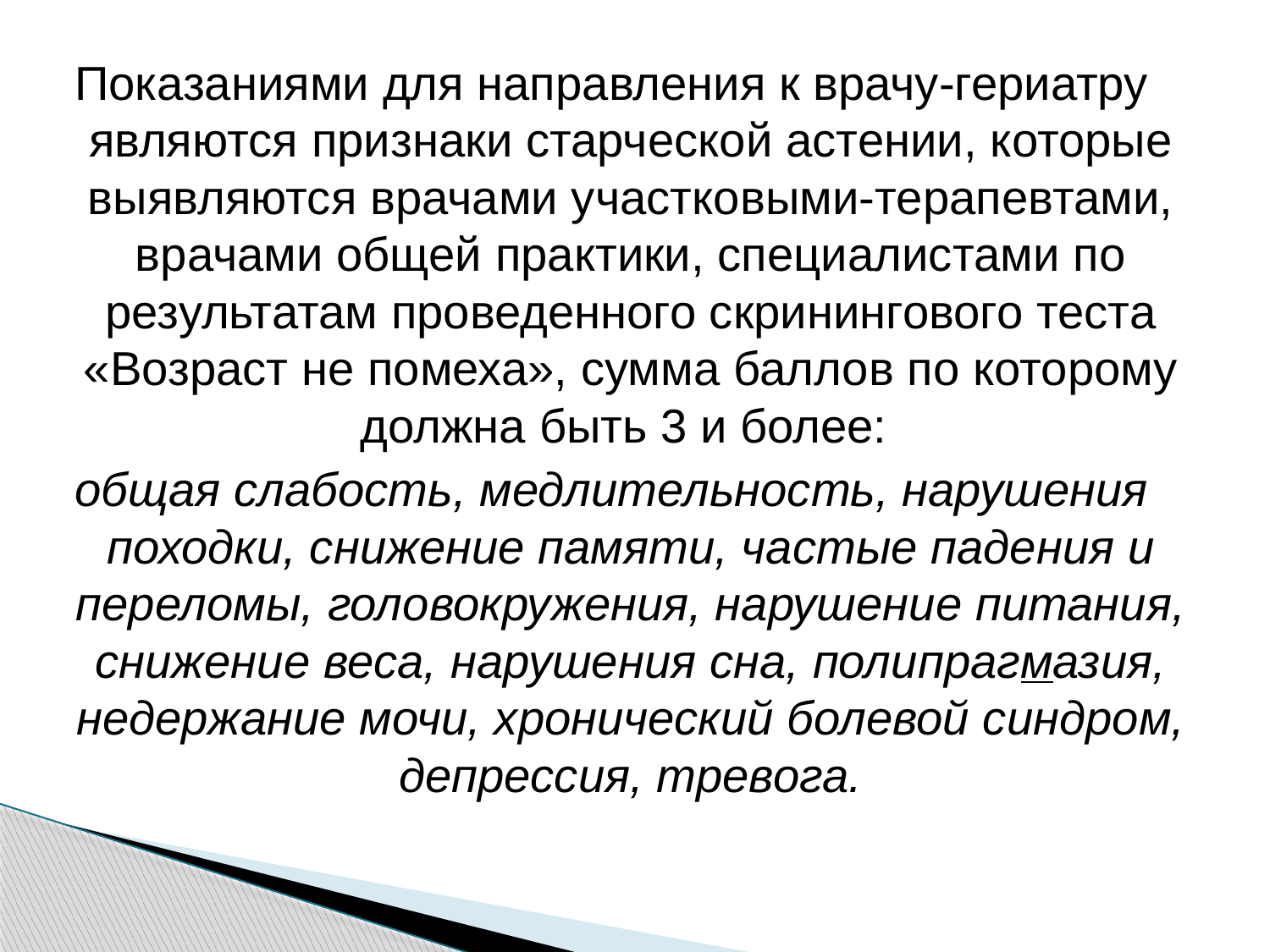

Показаниями для направления к врачу-гериатру являются признаки старческой астении, которые выявляются врачами участковыми-терапевтами, врачами общей практики, специалистами по результатам проведенного скринингового теста «Возраст не помеха», сумма баллов по которому должна быть 3 и более:
общая слабость, медлительность, нарушения походки, снижение памяти, частые падения и переломы, головокружения, нарушение питания, снижение веса, нарушения сна, полипрагмазия, недержание мочи, хронический болевой синдром, депрессия, тревога.